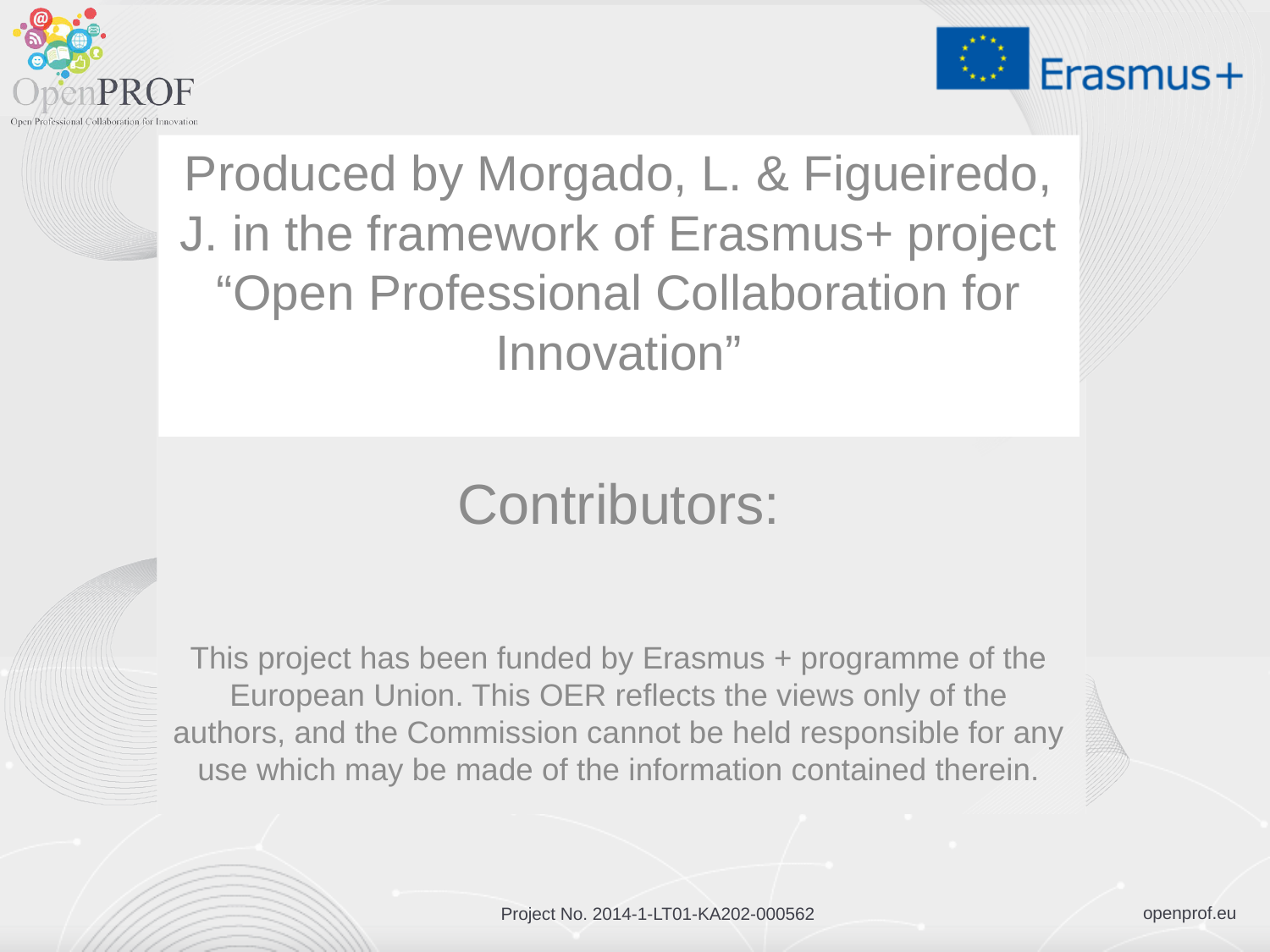

Produced by Morgado, L. & Figueiredo, J. in the framework of Erasmus+ project
“Open Professional Collaboration for Innovation”
Contributors:
This project has been funded by Erasmus + programme of the European Union. This OER reflects the views only of the authors, and the Commission cannot be held responsible for any use which may be made of the information contained therein.